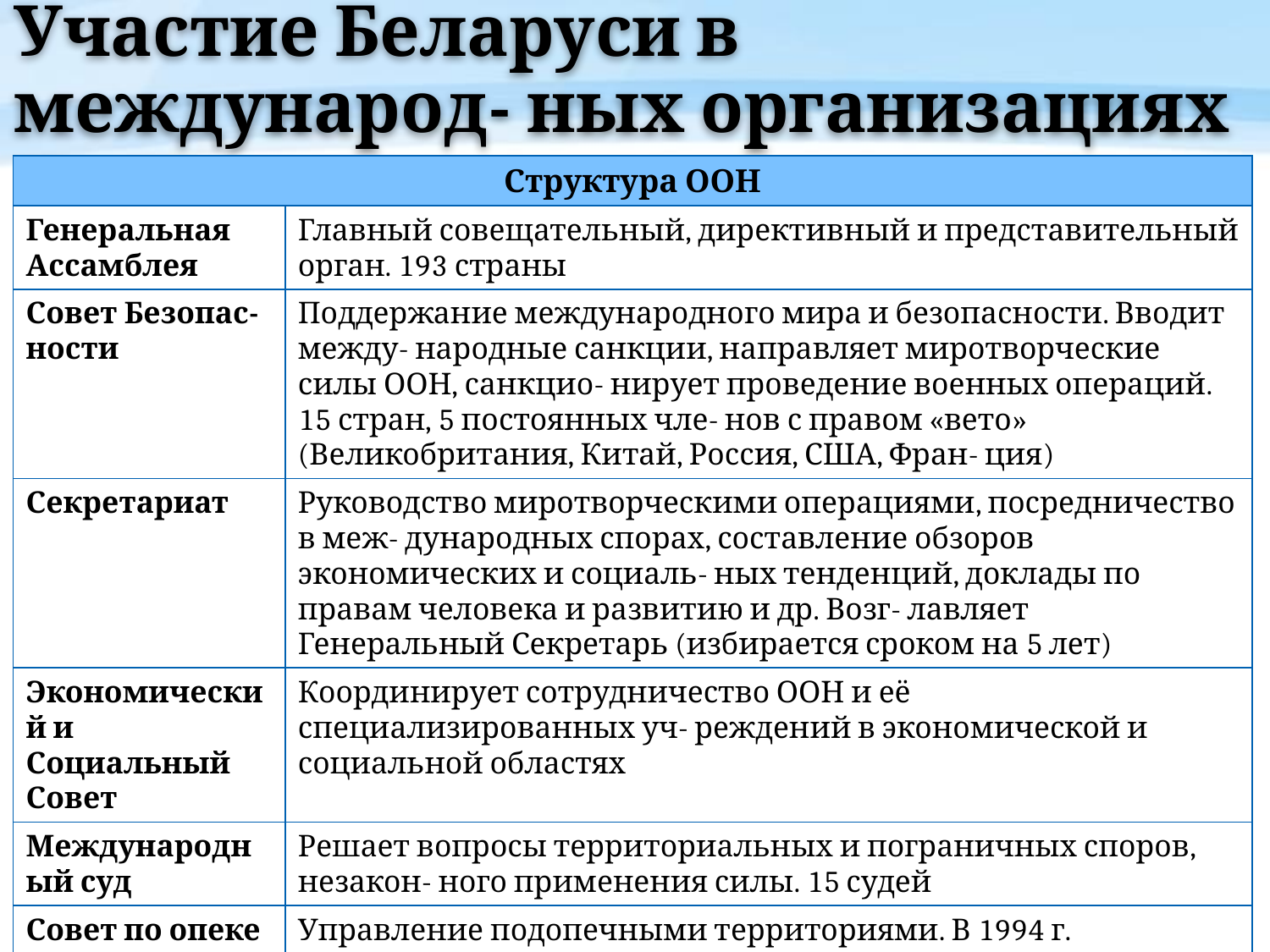

# Участие Беларуси в международ- ных организациях
| Структура ООН |  |
| --- | --- |
| Генеральная Ассамблея | Главный совещательный, директивный и представительный орган. 193 страны |
| Совет Безопас- ности | Поддержание международного мира и безопасности. Вводит между- народные санкции, направляет миротворческие силы ООН, санкцио- нирует проведение военных операций. 15 стран, 5 постоянных чле- нов с правом «вето» (Великобритания, Китай, Россия, США, Фран- ция) |
| Секретариат | Руководство миротворческими операциями, посредничество в меж- дународных спорах, составление обзоров экономических и социаль- ных тенденций, доклады по правам человека и развитию и др. Возг- лавляет Генеральный Секретарь (избирается сроком на 5 лет) |
| Экономический и Социальный Совет | Координирует сотрудничество ООН и её специализированных уч- реждений в экономической и социальной областях |
| Международный суд | Решает вопросы территориальных и пограничных споров, незакон- ного применения силы. 15 судей |
| Совет по опеке | Управление подопечными территориями. В 1994 г. приостановил деятельность |